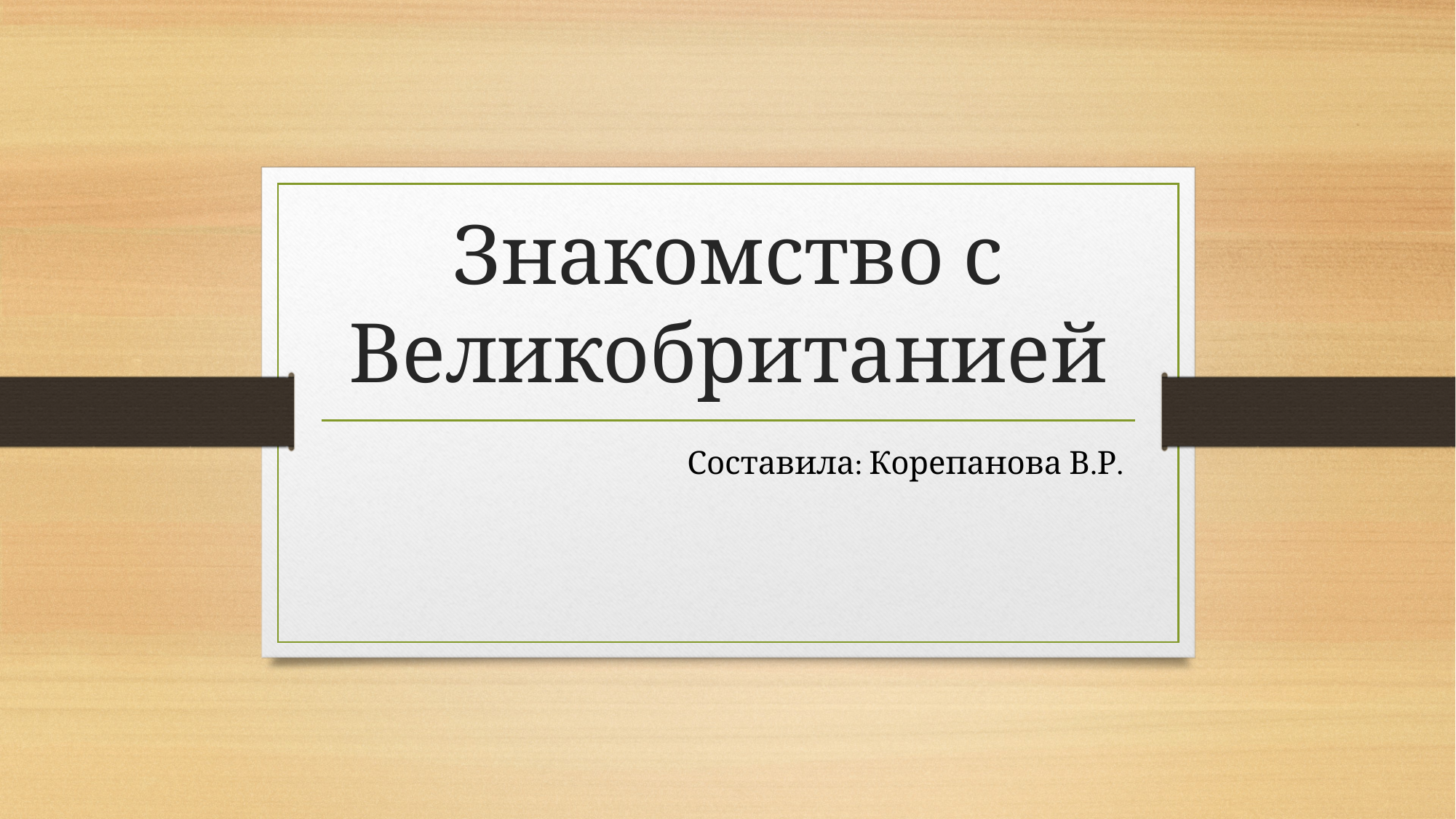

# Знакомство с Великобританией
Составила: Корепанова В.Р.